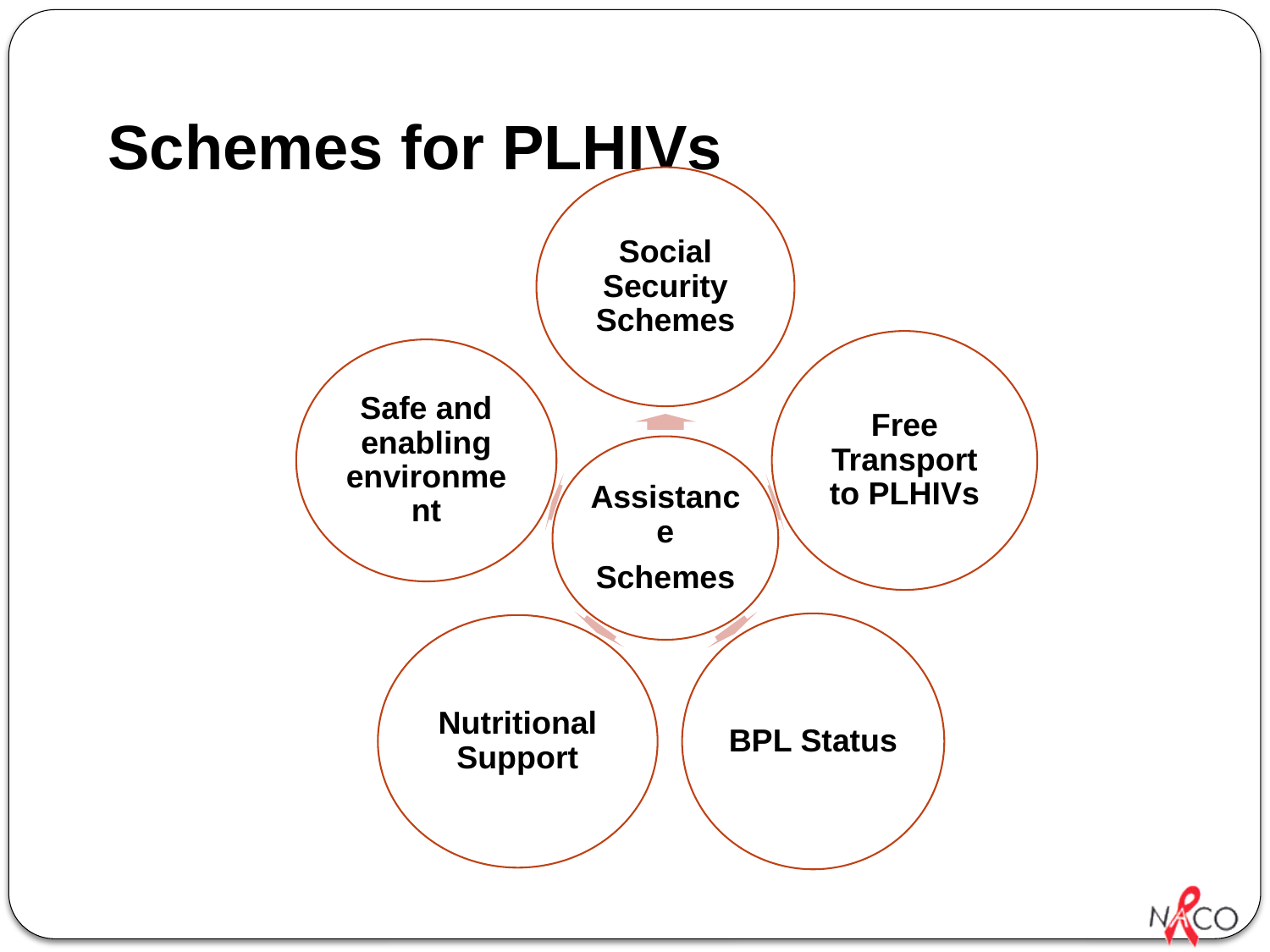

# Schemes for PLHIVs
Assistance
Schemes

Social Security Schemes

Free Transport to PLHIVs

BPL Status

Nutritional Support

Safe and enabling environment